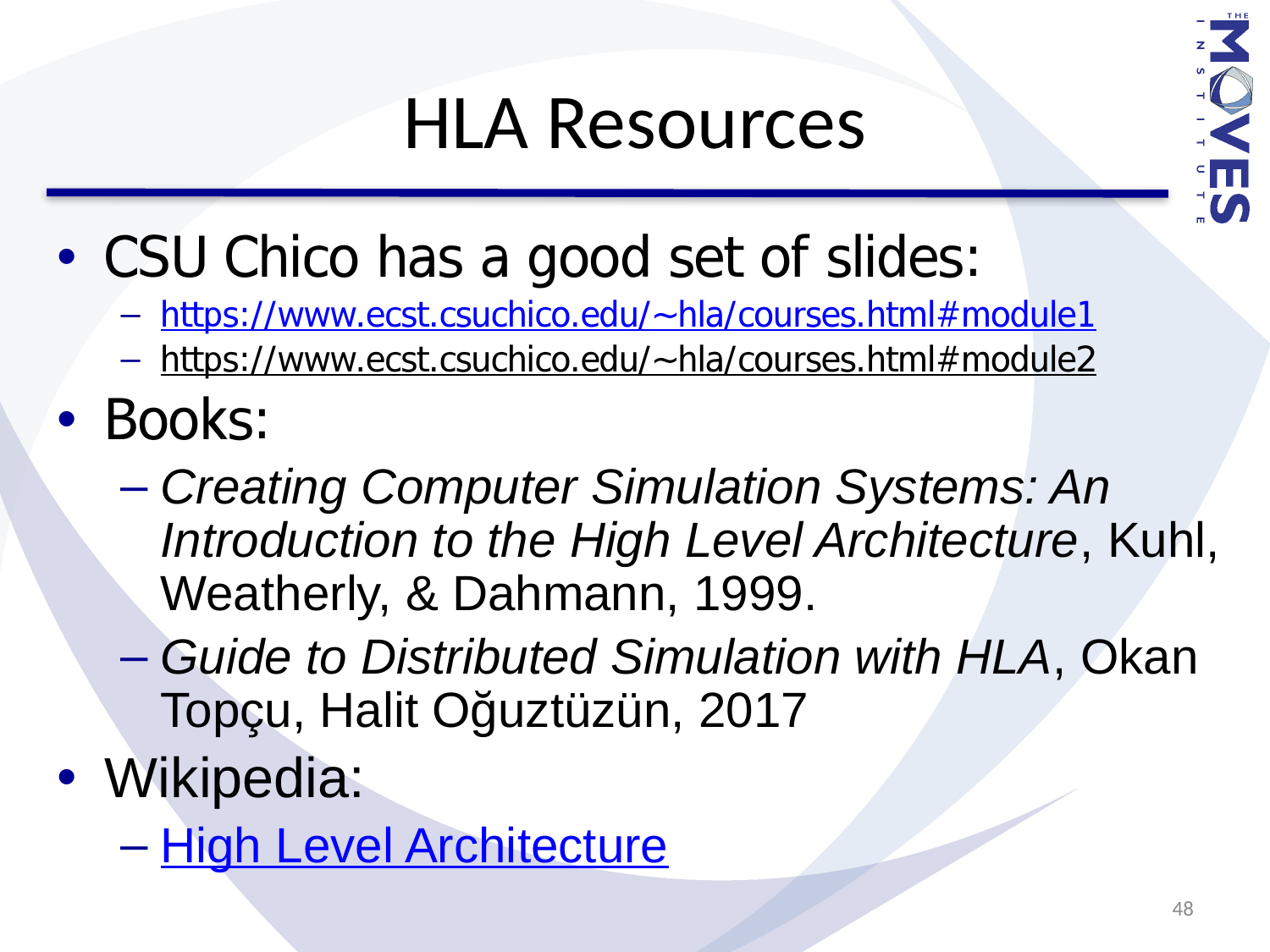

# HLA Resources
CSU Chico has a good set of slides:
https://www.ecst.csuchico.edu/~hla/courses.html#module1
https://www.ecst.csuchico.edu/~hla/courses.html#module2
Books:
Creating Computer Simulation Systems: An Introduction to the High Level Architecture, Kuhl, Weatherly, & Dahmann, 1999.
Guide to Distributed Simulation with HLA, Okan Topçu, Halit Oğuztüzün, 2017
Wikipedia:
High Level Architecture

48